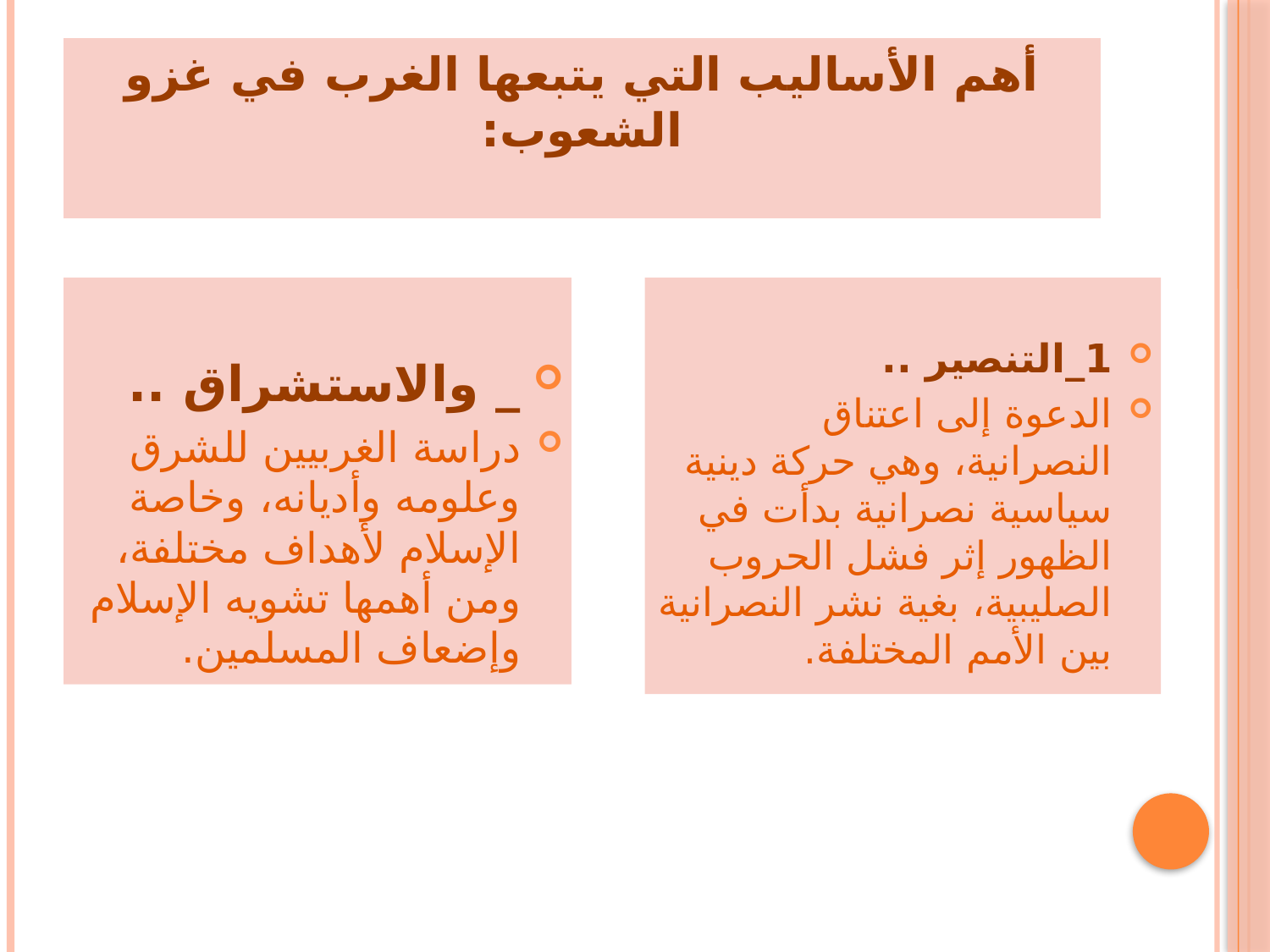

# أهم الأساليب التي يتبعها الغرب في غزو الشعوب:

_ والاستشراق ..
دراسة الغربيين للشرق وعلومه وأديانه، وخاصة الإسلام لأهداف مختلفة، ومن أهمها تشويه الإسلام وإضعاف المسلمين.

1_التنصير ..
الدعوة إلى اعتناق النصرانية، وهي حركة دينية سياسية نصرانية بدأت في الظهور إثر فشل الحروب الصليبية، بغية نشر النصرانية بين الأمم المختلفة.